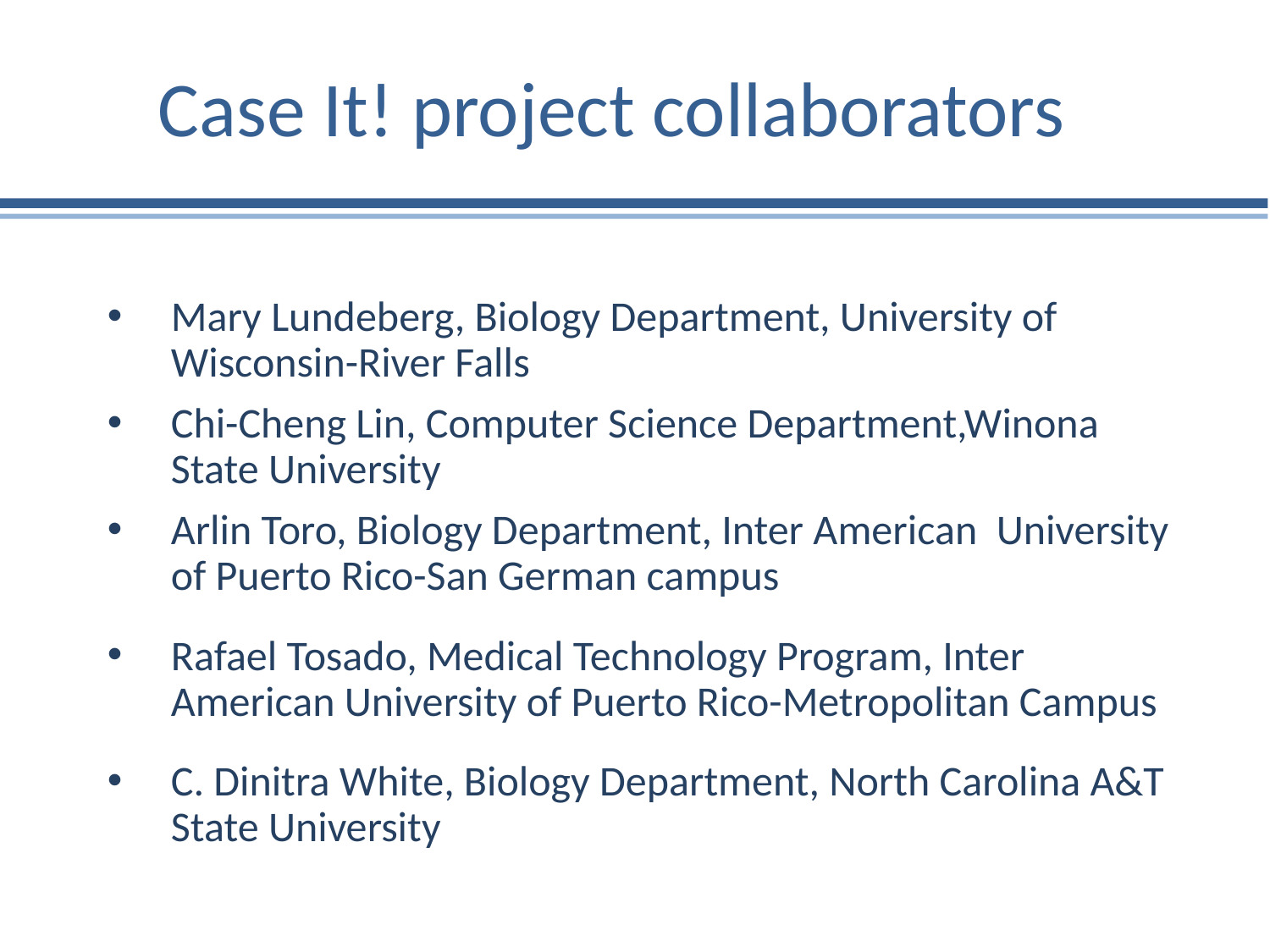

Case It! project collaborators

Mary Lundeberg, Biology Department, University of Wisconsin-River Falls

Chi-Cheng Lin, Computer Science Department,Winona State University

Arlin Toro, Biology Department, Inter American  University of Puerto Rico-San German campus

Rafael Tosado, Medical Technology Program, Inter American University of Puerto Rico-Metropolitan Campus

C. Dinitra White, Biology Department, North Carolina A&T State University